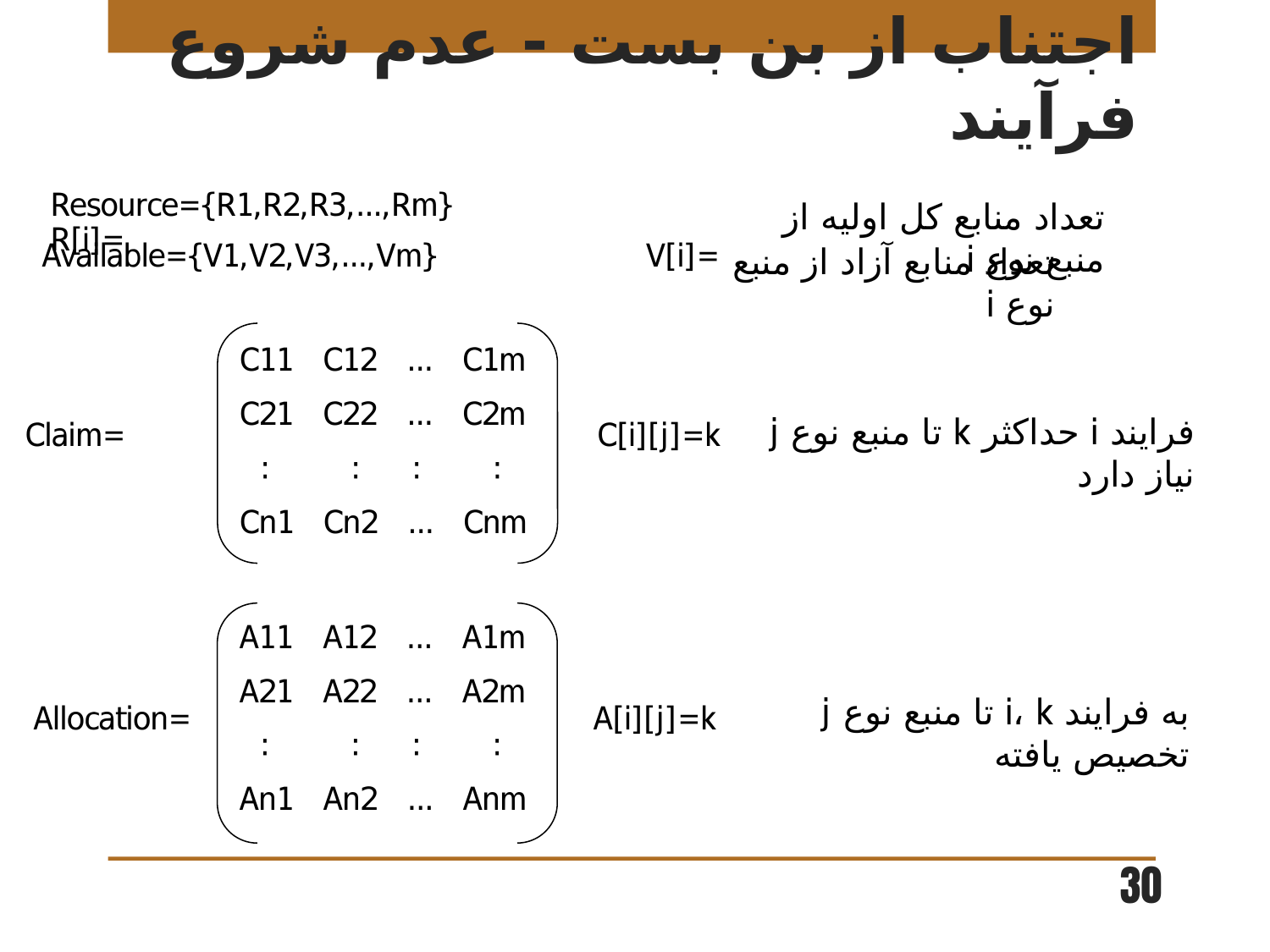

# اجتناب از بن بست - عدم شروع فرآيند
Resource={R1,R2,R3,…,Rm}	            R[i]=

تعداد منابع کل اولیه از منبع نوع i
 Available={V1,V2,V3,…,Vm}                     V[i]=
تعداد منابع آزاد از منبع نوع i

C11   C12   …   C1m
C21   C22   …   C2m
  :        :     :       :
Cn1   Cn2   …   Cnm
فرایند i حداکثر k تا منبع نوع j نیاز دارد
Claim=		                                C[i][j]=k

A11   A12   …   A1m
A21   A22   …   A2m
  :        :     :       :
An1   An2   …   Anm
به فرایند i، k تا منبع نوع j تخصیص یافته
Allocation=		                  A[i][j]=k

30